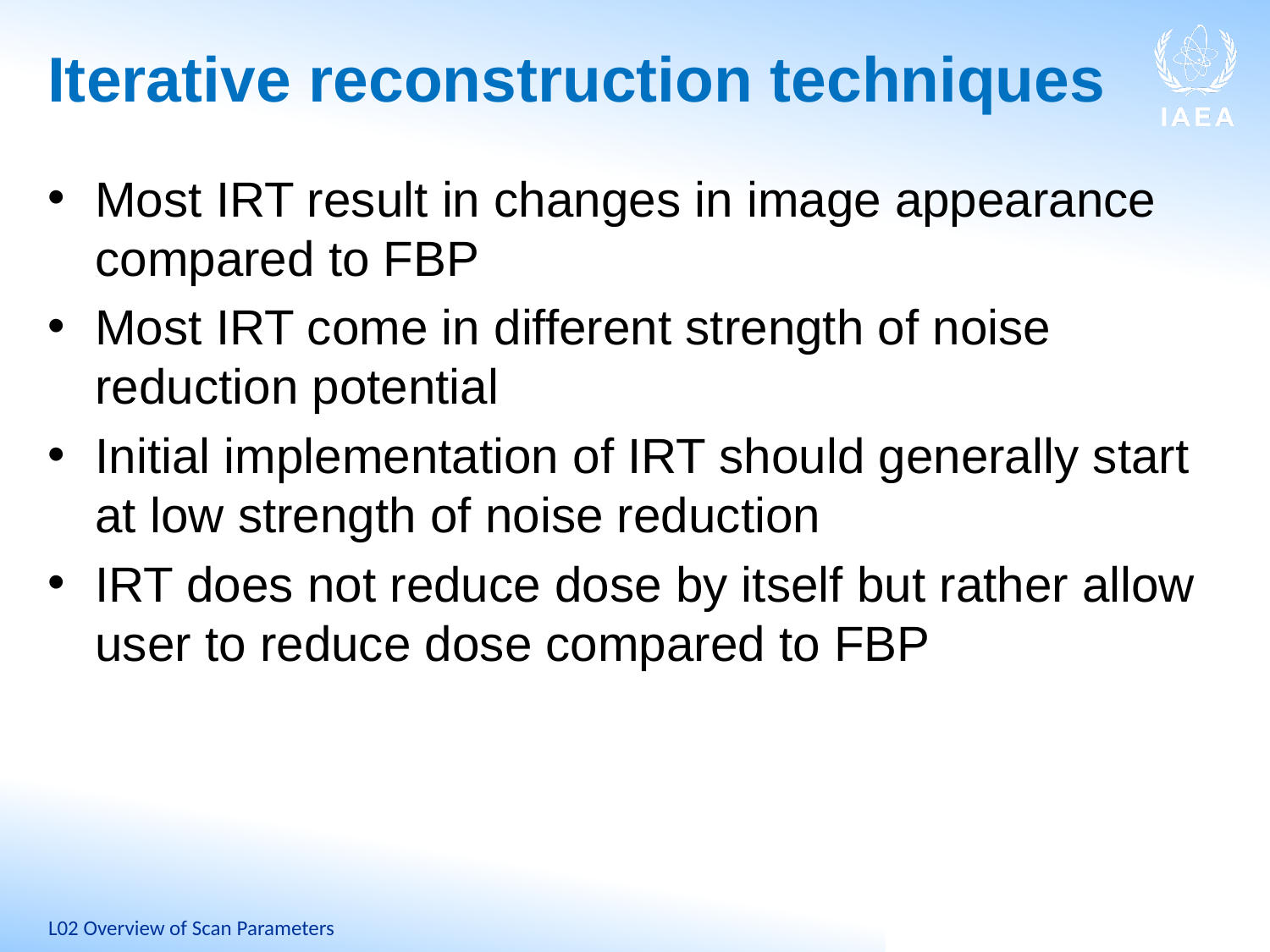

# Iterative reconstruction techniques
Most IRT result in changes in image appearance compared to FBP
Most IRT come in different strength of noise reduction potential
Initial implementation of IRT should generally start at low strength of noise reduction
IRT does not reduce dose by itself but rather allow user to reduce dose compared to FBP